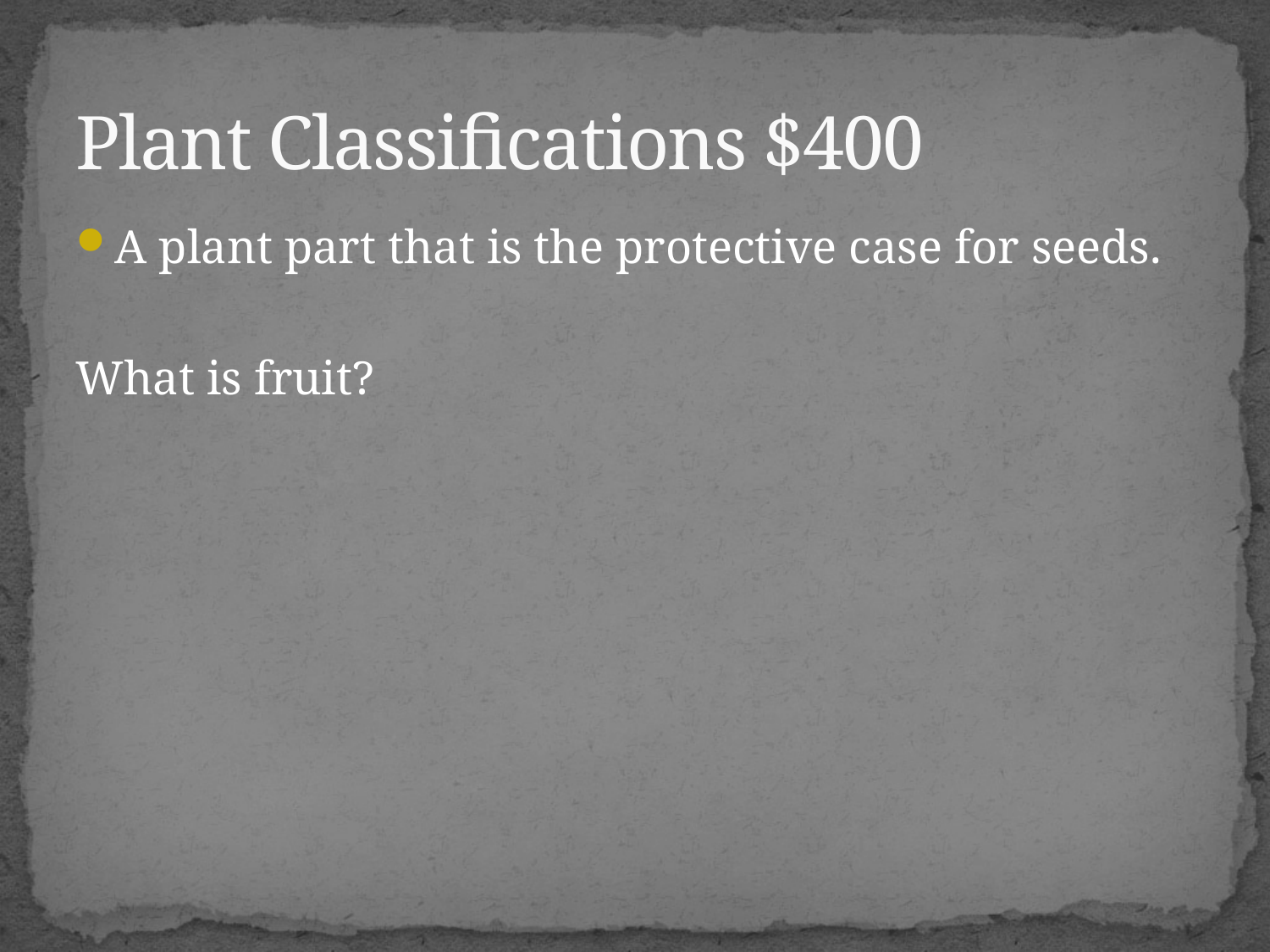

# Plant Classifications $400
A plant part that is the protective case for seeds.

What is fruit?